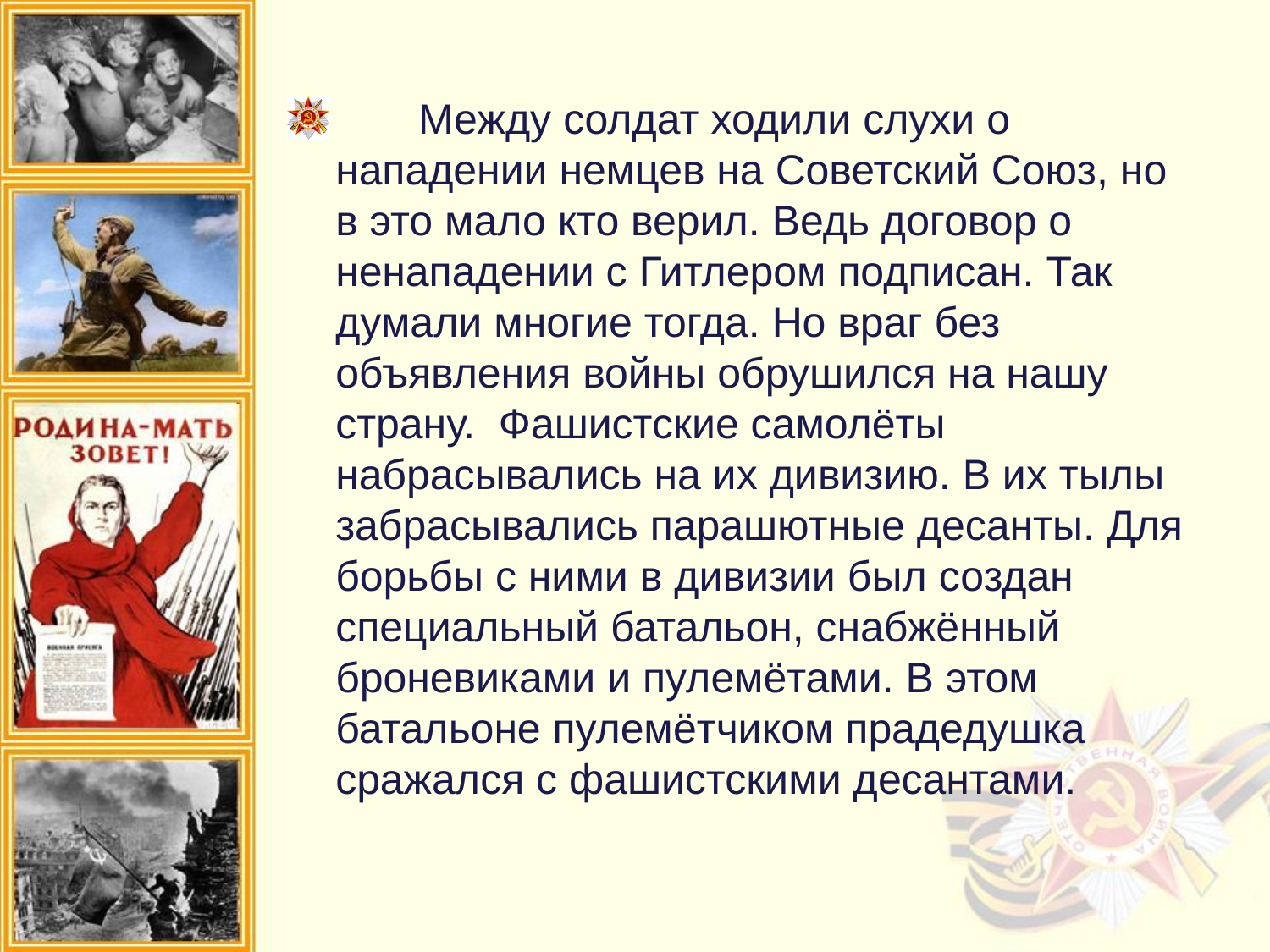

Между солдат ходили слухи о нападении немцев на Советский Союз, но в это мало кто верил. Ведь договор о ненападении с Гитлером подписан. Так думали многие тогда. Но враг без объявления войны обрушился на нашу страну.  Фашистские самолёты набрасывались на их дивизию. В их тылы забрасывались парашютные десанты. Для борьбы с ними в дивизии был создан специальный батальон, снабжённый броневиками и пулемётами. В этом батальоне пулемётчиком прадедушка сражался с фашистскими десантами.